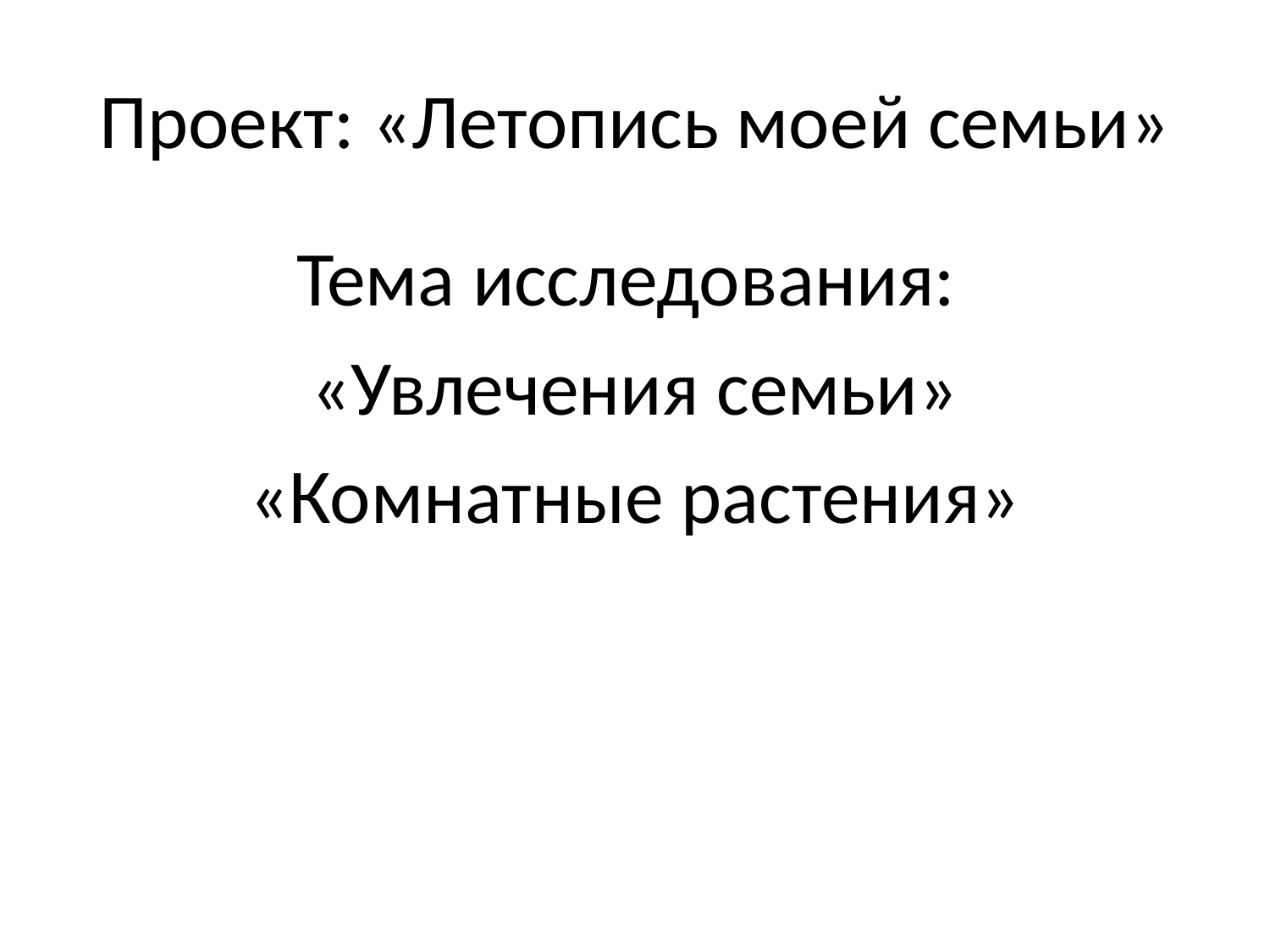

# Проект: «Летопись моей семьи»
Тема исследования:
«Увлечения семьи»
«Комнатные растения»